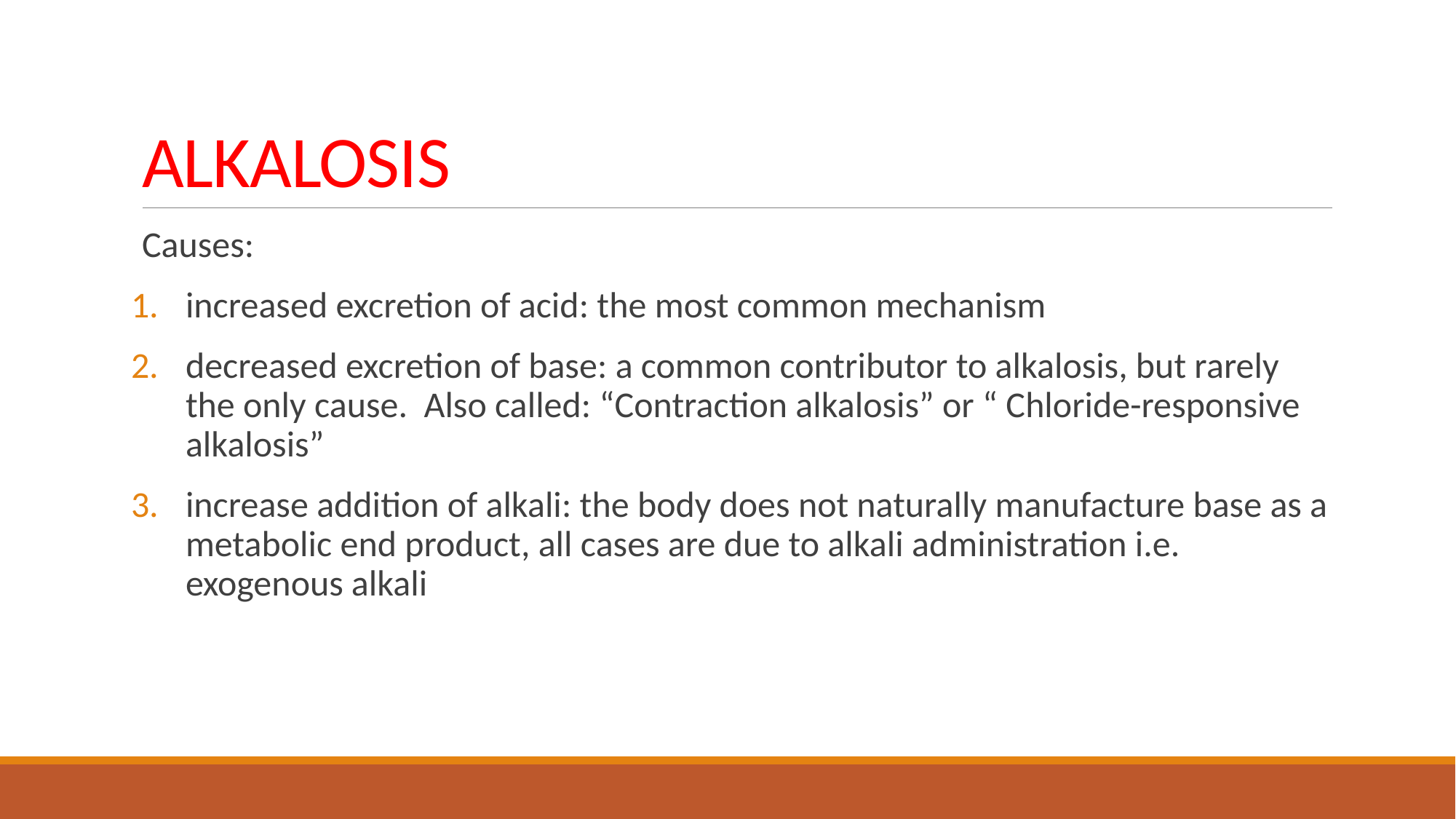

# ALKALOSIS
Causes:
increased excretion of acid: the most common mechanism
decreased excretion of base: a common contributor to alkalosis, but rarely the only cause.  Also called: “Contraction alkalosis” or “ Chloride-responsive alkalosis”
increase addition of alkali: the body does not naturally manufacture base as a metabolic end product, all cases are due to alkali administration i.e. exogenous alkali